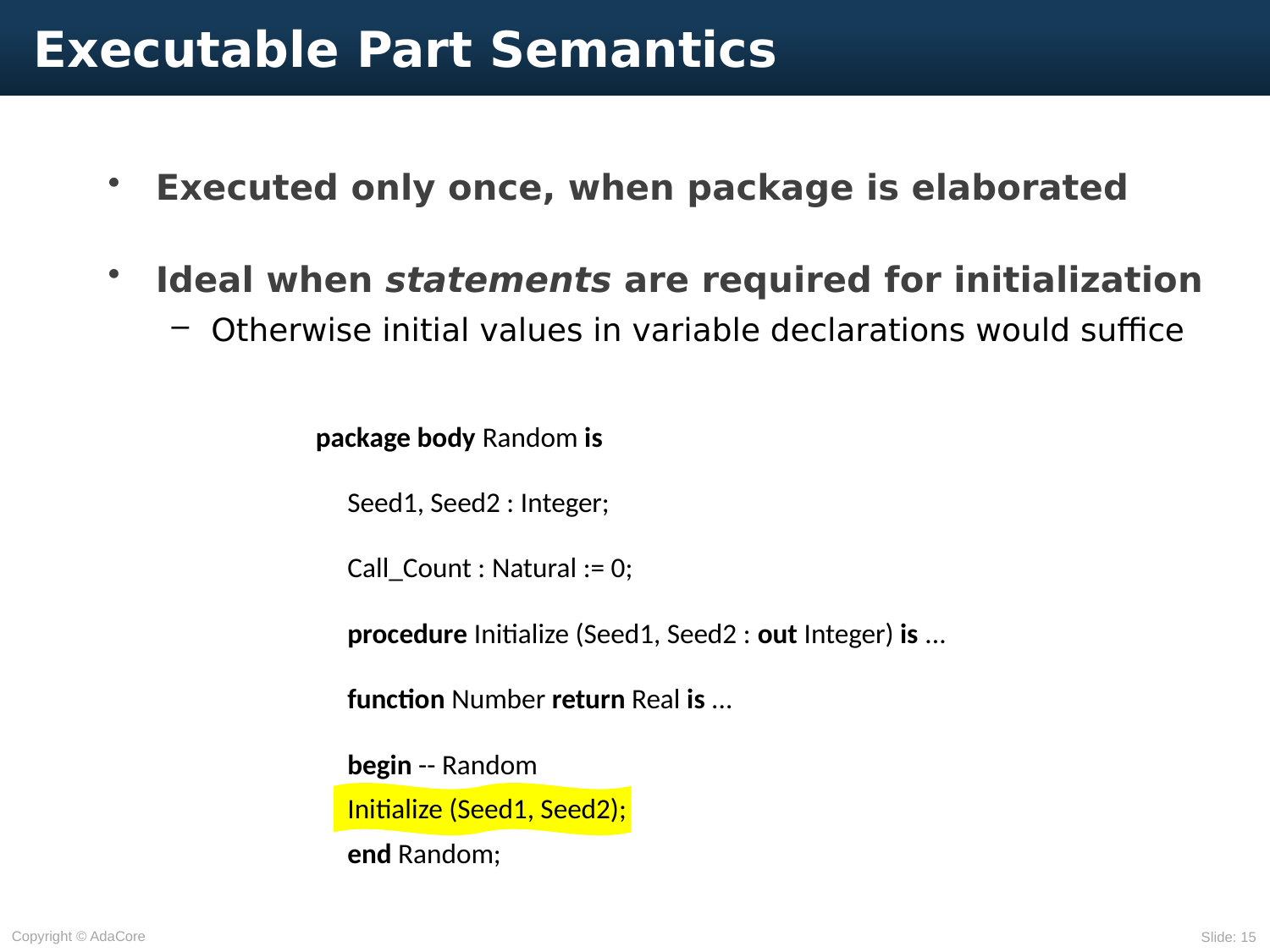

# Executable Part Semantics
Executed only once, when package is elaborated
Ideal when statements are required for initialization
Otherwise initial values in variable declarations would suffice
package body Random is
Seed1, Seed2 : Integer;
Call_Count : Natural := 0;
procedure Initialize (Seed1, Seed2 : out Integer) is ...
function Number return Real is ...
begin -- Random
Initialize (Seed1, Seed2);
end Random;